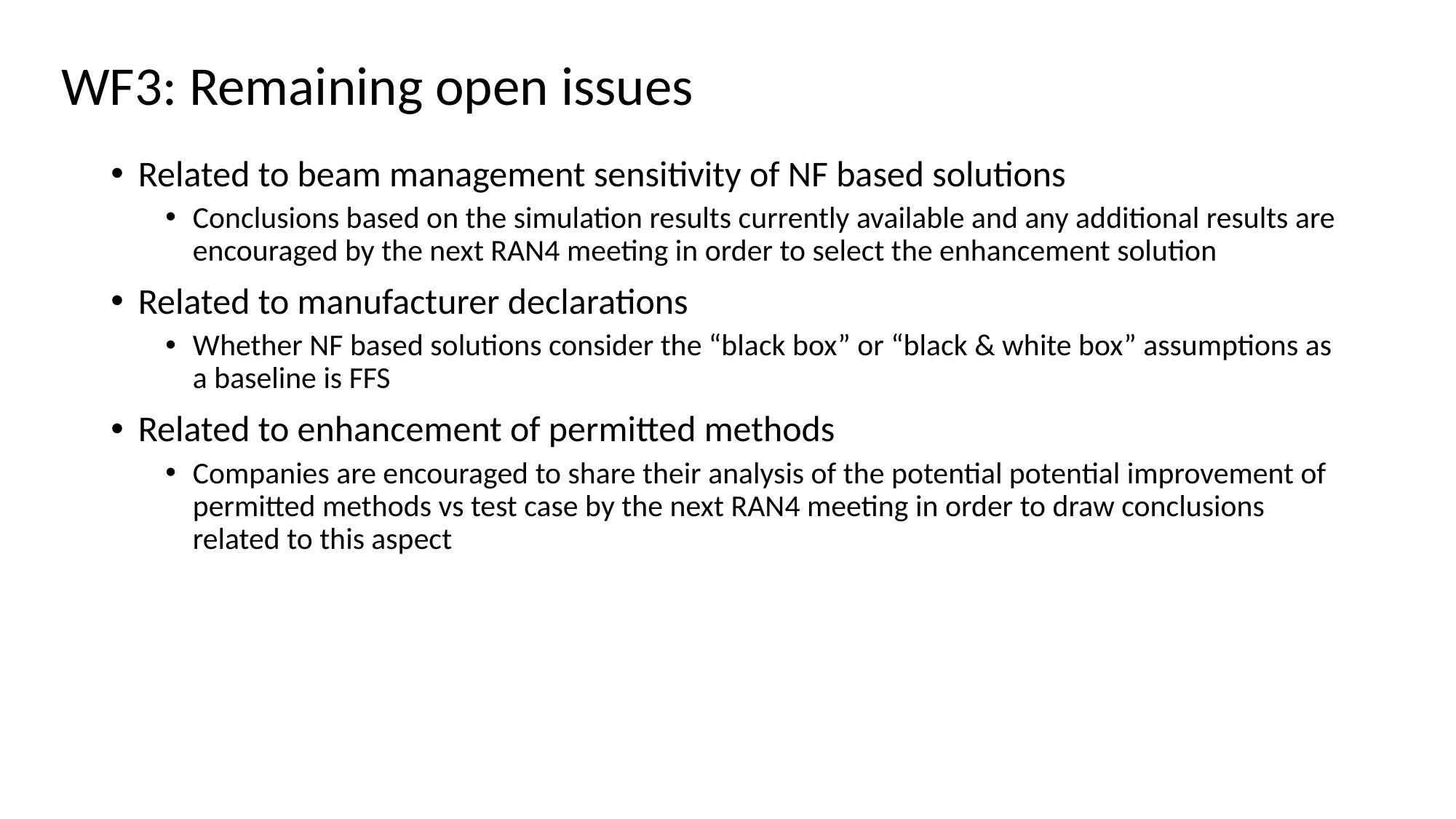

# WF3: Remaining open issues
Related to beam management sensitivity of NF based solutions
Conclusions based on the simulation results currently available and any additional results are encouraged by the next RAN4 meeting in order to select the enhancement solution
Related to manufacturer declarations
Whether NF based solutions consider the “black box” or “black & white box” assumptions as a baseline is FFS
Related to enhancement of permitted methods
Companies are encouraged to share their analysis of the potential potential improvement of permitted methods vs test case by the next RAN4 meeting in order to draw conclusions related to this aspect